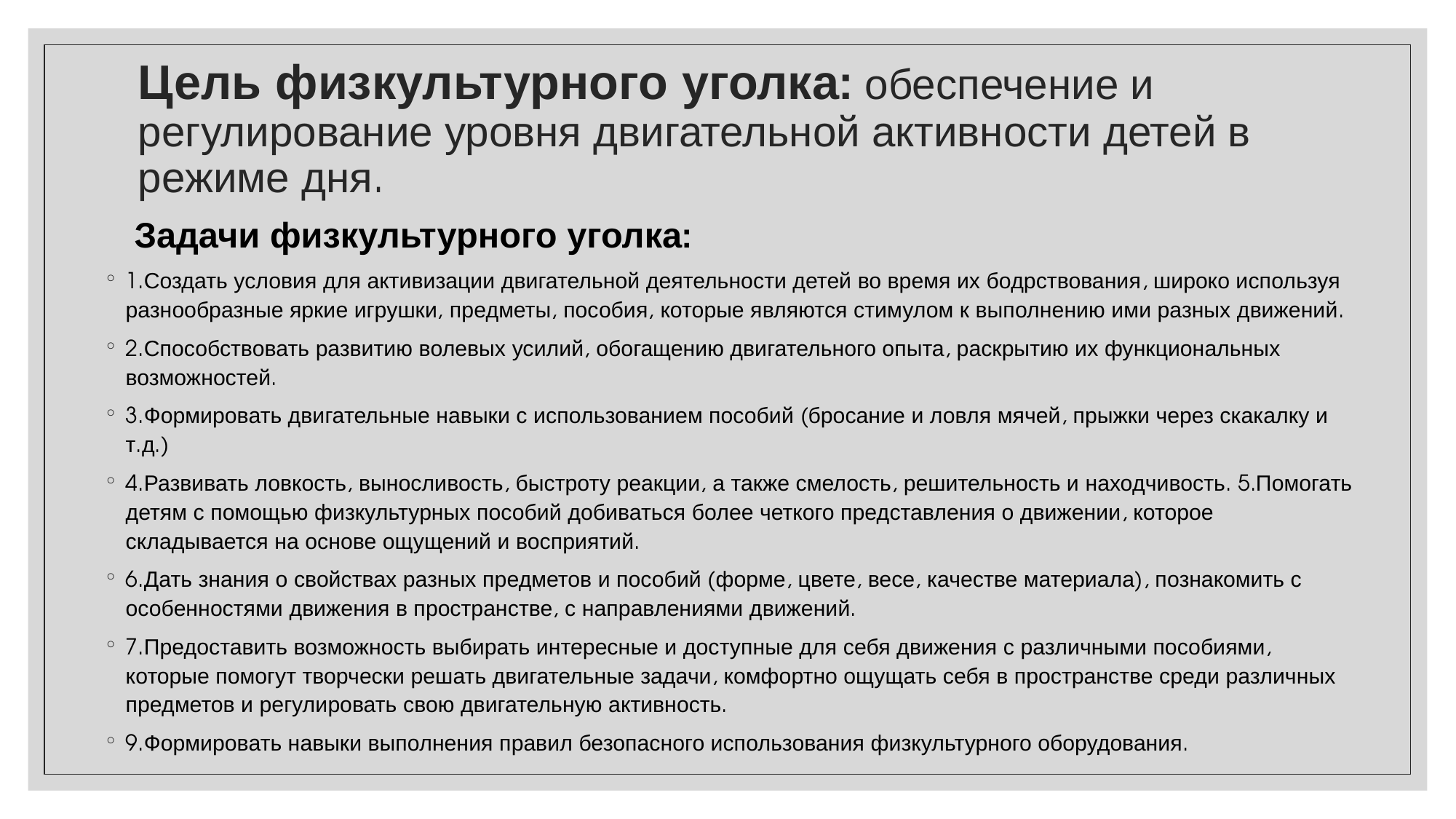

# Цель физкультурного уголка: обеспечение и регулирование уровня двигательной активности детей в режиме дня.
   Задачи физкультурного уголка:
1.Создать условия для активизации двигательной деятельности детей во время их бодрствования, широко используя разнообразные яркие игрушки, предметы, пособия, которые являются стимулом к выполнению ими разных движений.
2.Способствовать развитию волевых усилий, обогащению двигательного опыта, раскрытию их функциональных возможностей.
3.Формировать двигательные навыки с использованием пособий (бросание и ловля мячей, прыжки через скакалку и т.д.)
4.Развивать ловкость, выносливость, быстроту реакции, а также смелость, решительность и находчивость. 5.Помогать детям с помощью физкультурных пособий добиваться более четкого представления о движении, которое складывается на основе ощущений и восприятий.
6.Дать знания о свойствах разных предметов и пособий (форме, цвете, весе, качестве материала), познакомить с особенностями движения в пространстве, с направлениями движений.
7.Предоставить возможность выбирать интересные и доступные для себя движения с различными пособиями, которые помогут творчески решать двигательные задачи, комфортно ощущать себя в пространстве среди различных предметов и регулировать свою двигательную активность.
9.Формировать навыки выполнения правил безопасного использования физкультурного оборудования.